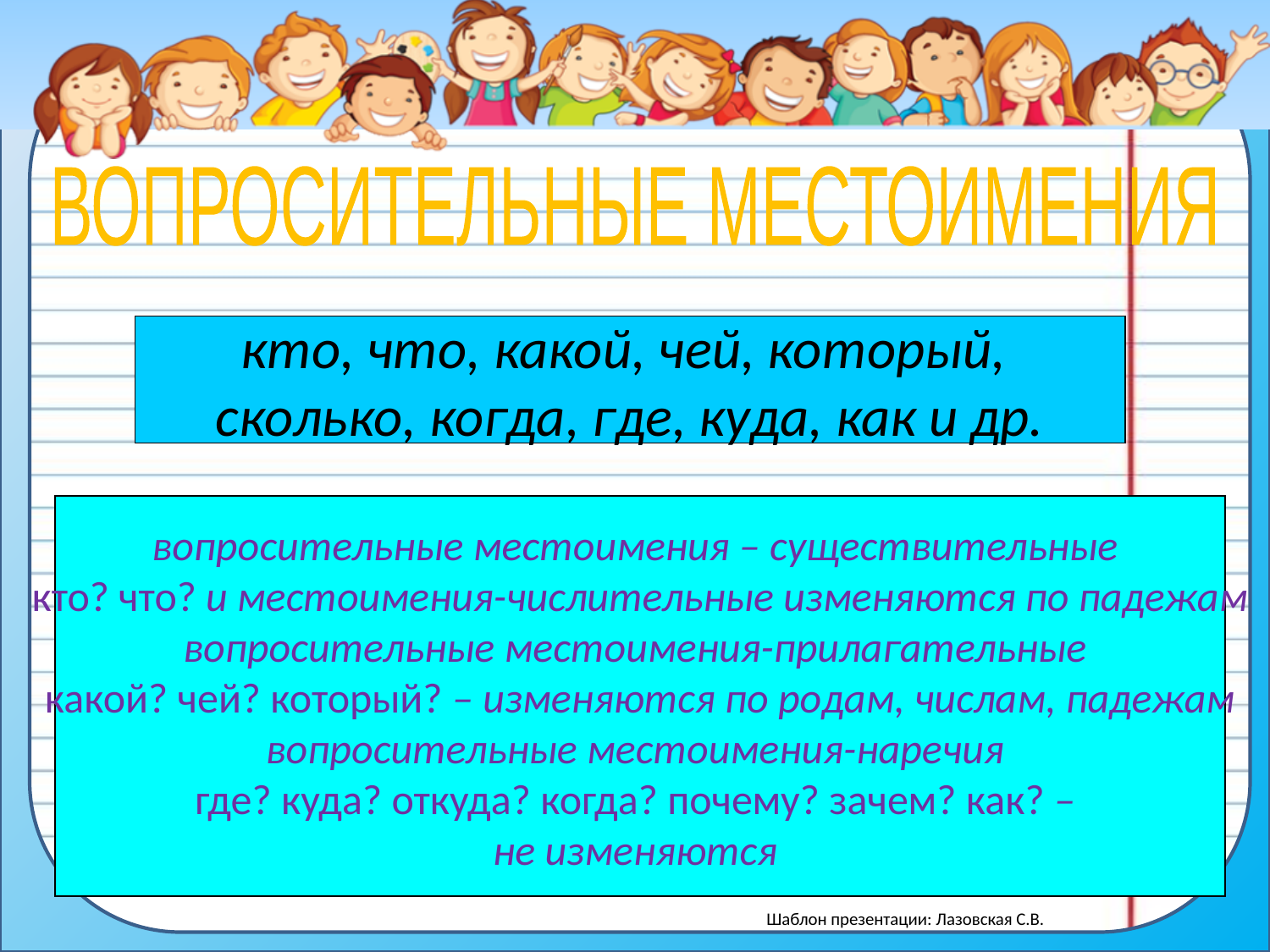

#
ВОПРОСИТЕЛЬНЫЕ МЕСТОИМЕНИЯ
кто, что, какой, чей, который,
сколько, когда, где, куда, как и др.
вопросительные местоимения – существительные
кто? что? и местоимения-числительные изменяются по падежам
вопросительные местоимения-прилагательные
какой? чей? который? – изменяются по родам, числам, падежам
вопросительные местоимения-наречия
где? куда? откуда? когда? почему? зачем? как? –
не изменяются